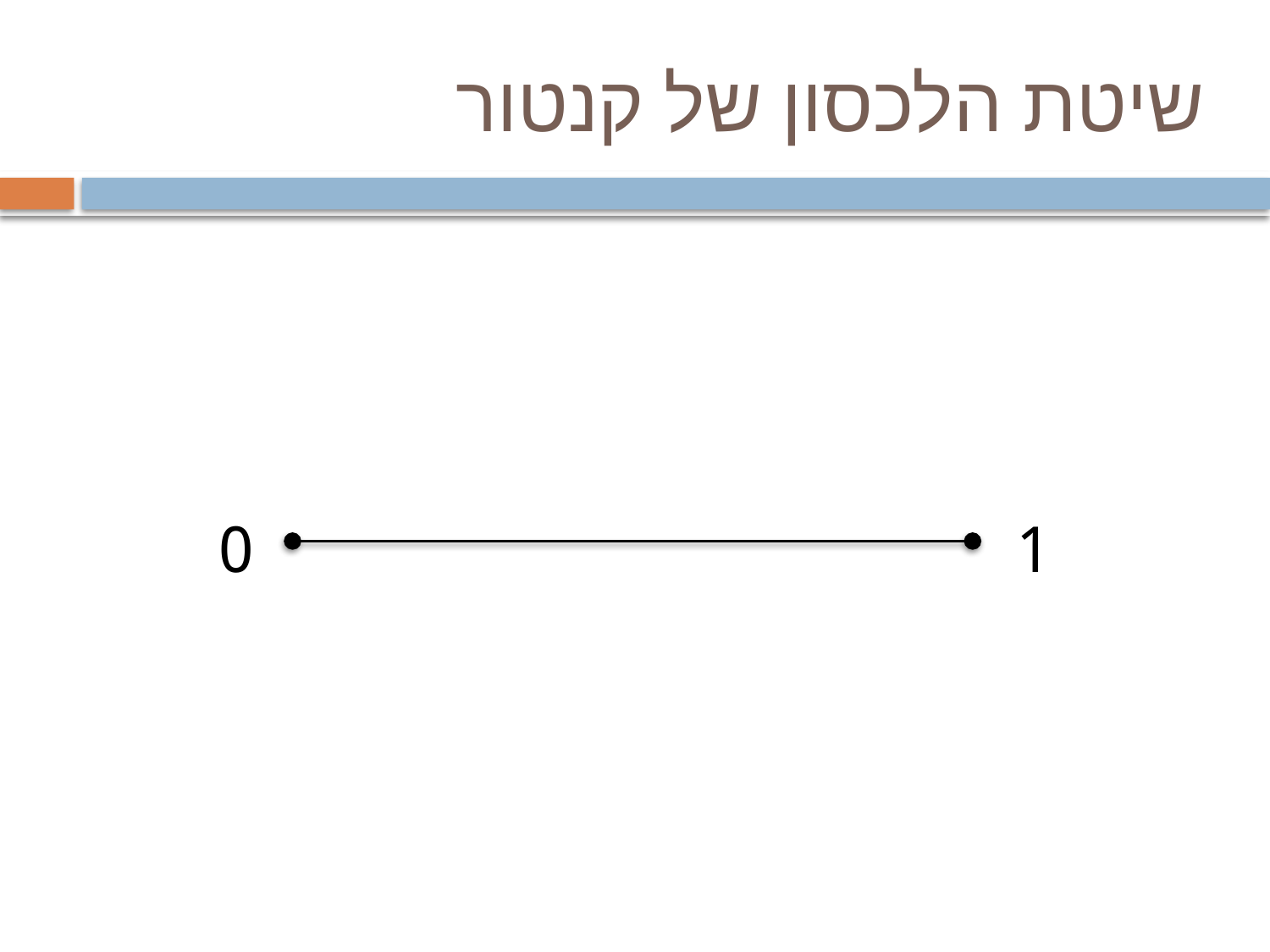

# שיטת הלכסון של קנטור
0
1